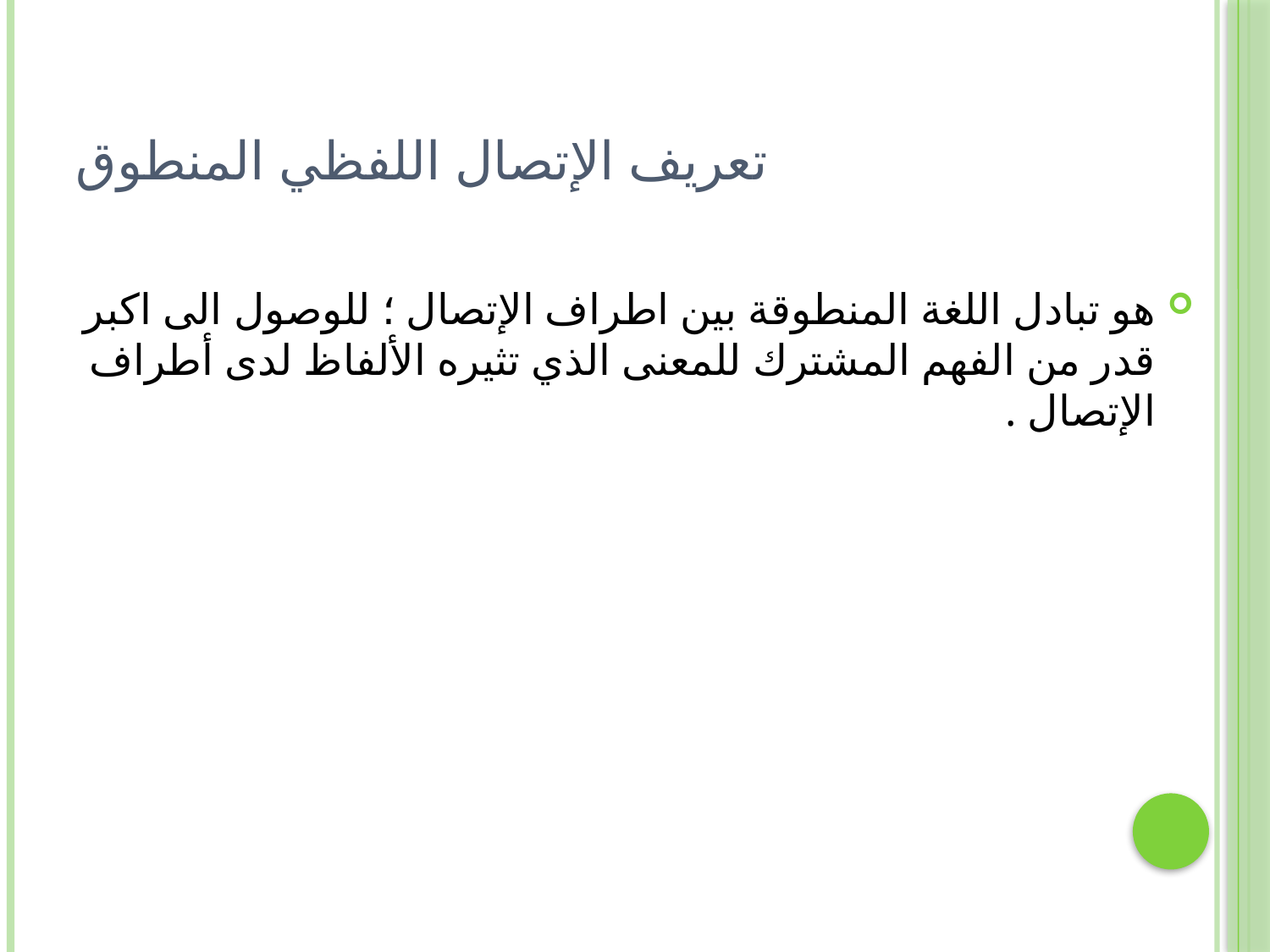

# تعريف الإتصال اللفظي المنطوق
هو تبادل اللغة المنطوقة بين اطراف الإتصال ؛ للوصول الى اكبر قدر من الفهم المشترك للمعنى الذي تثيره الألفاظ لدى أطراف الإتصال .